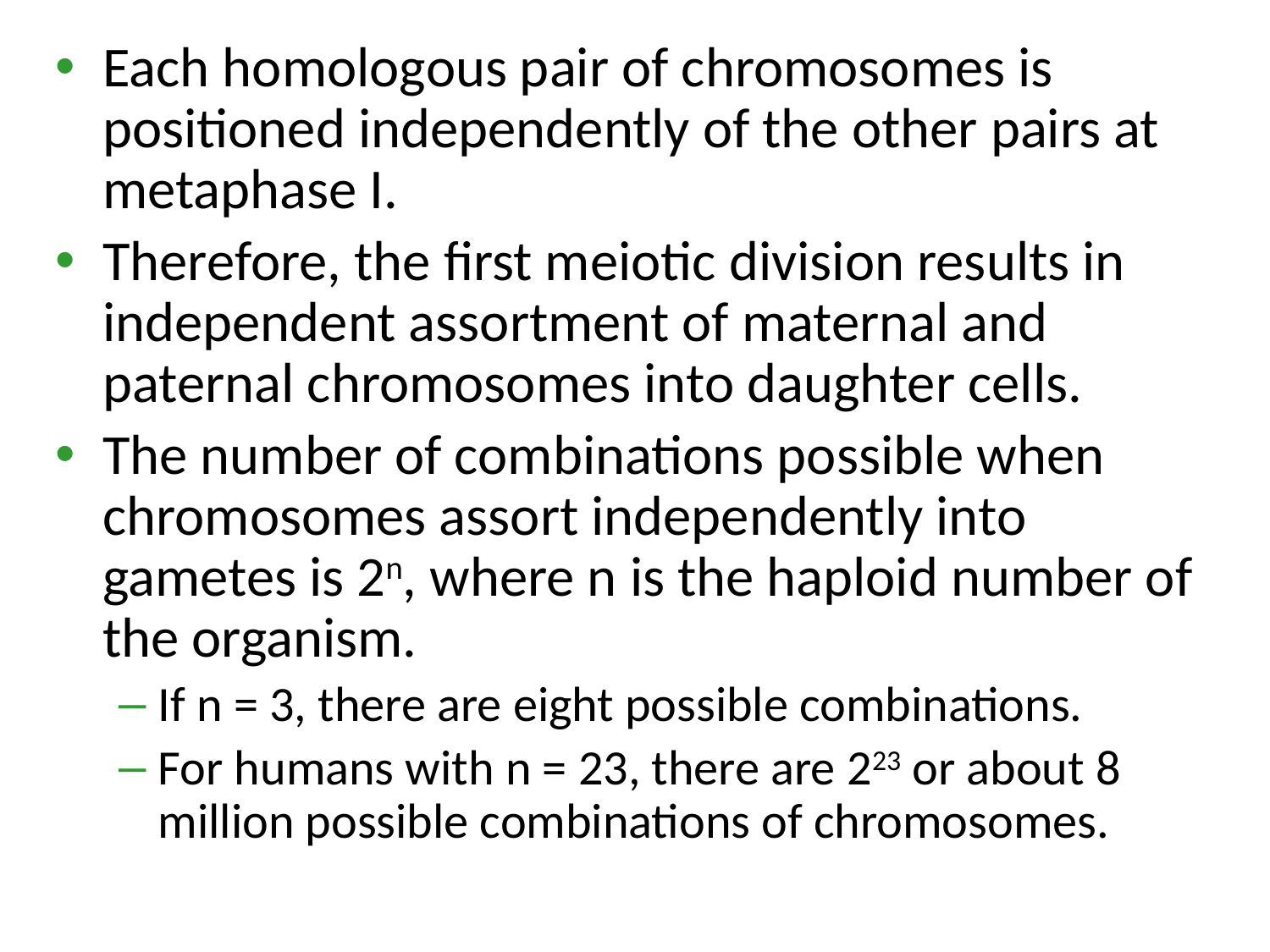

Each homologous pair of chromosomes is positioned independently of the other pairs at metaphase I.
Therefore, the first meiotic division results in independent assortment of maternal and paternal chromosomes into daughter cells.
The number of combinations possible when chromosomes assort independently into gametes is 2n, where n is the haploid number of the organism.
If n = 3, there are eight possible combinations.
For humans with n = 23, there are 223 or about 8 million possible combinations of chromosomes.